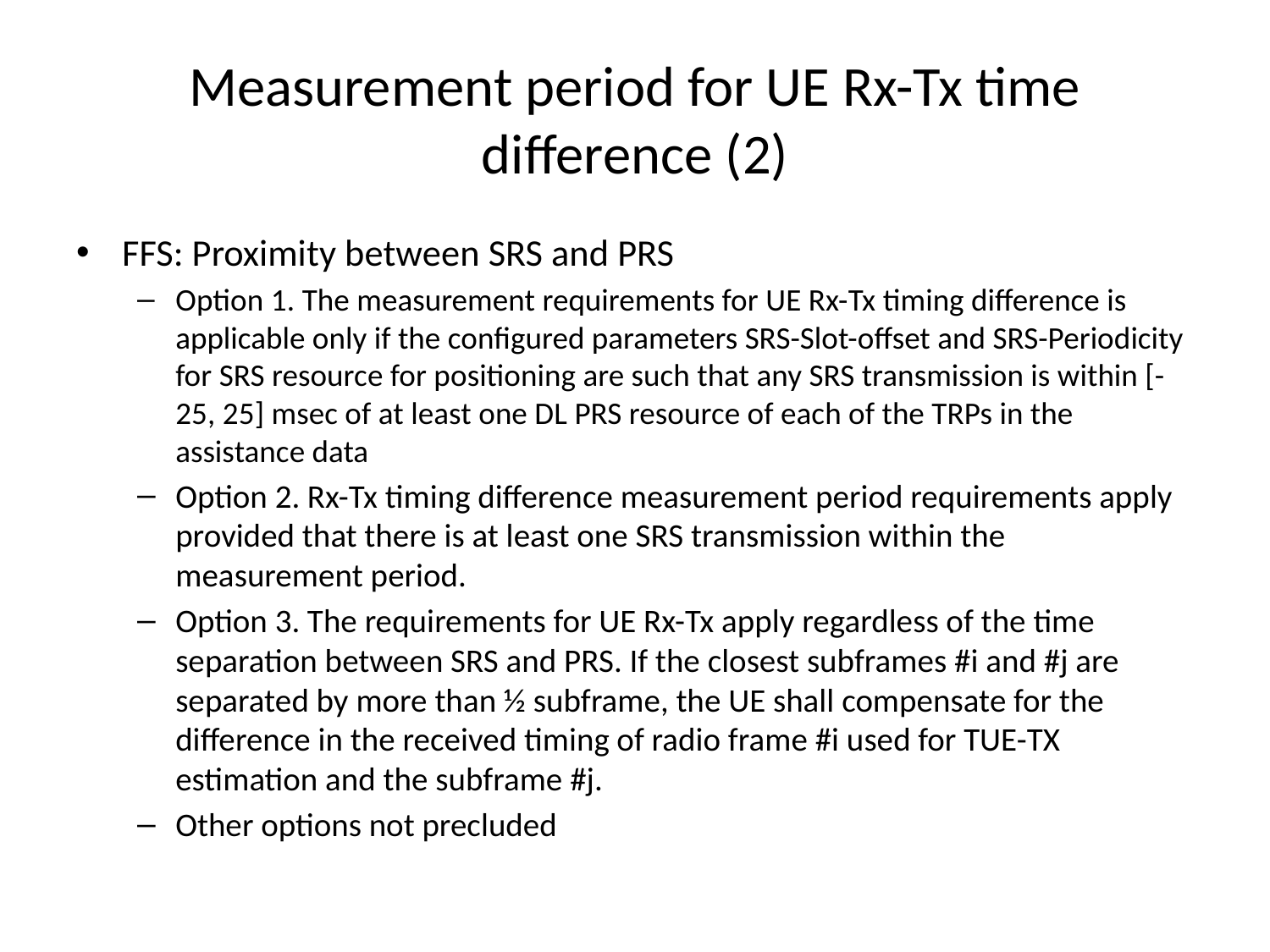

# Measurement period for UE Rx-Tx time difference (2)
FFS: Proximity between SRS and PRS
Option 1. The measurement requirements for UE Rx-Tx timing difference is applicable only if the configured parameters SRS-Slot-offset and SRS-Periodicity for SRS resource for positioning are such that any SRS transmission is within [-25, 25] msec of at least one DL PRS resource of each of the TRPs in the assistance data
Option 2. Rx-Tx timing difference measurement period requirements apply provided that there is at least one SRS transmission within the measurement period.
Option 3. The requirements for UE Rx-Tx apply regardless of the time separation between SRS and PRS. If the closest subframes #i and #j are separated by more than ½ subframe, the UE shall compensate for the difference in the received timing of radio frame #i used for TUE-TX estimation and the subframe #j.
Other options not precluded